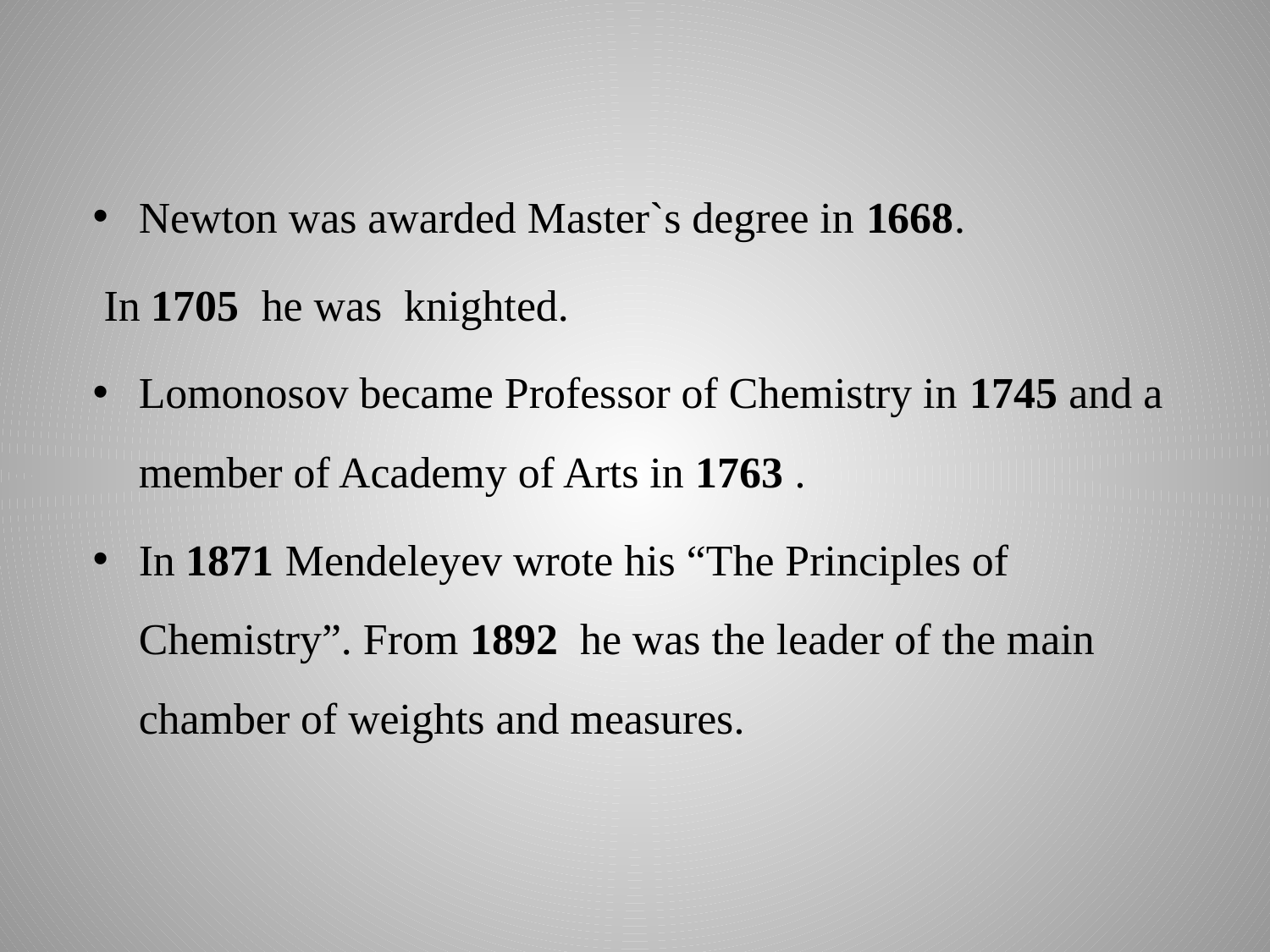

#
Newton was awarded Master`s degree in 1668.
 In 1705  he was  knighted.
Lomonosov became Professor of Chemistry in 1745 and a member of Academy of Arts in 1763 .
In 1871 Mendeleyev wrote his “The Principles of Chemistry”. From 1892  he was the leader of the main chamber of weights and measures.